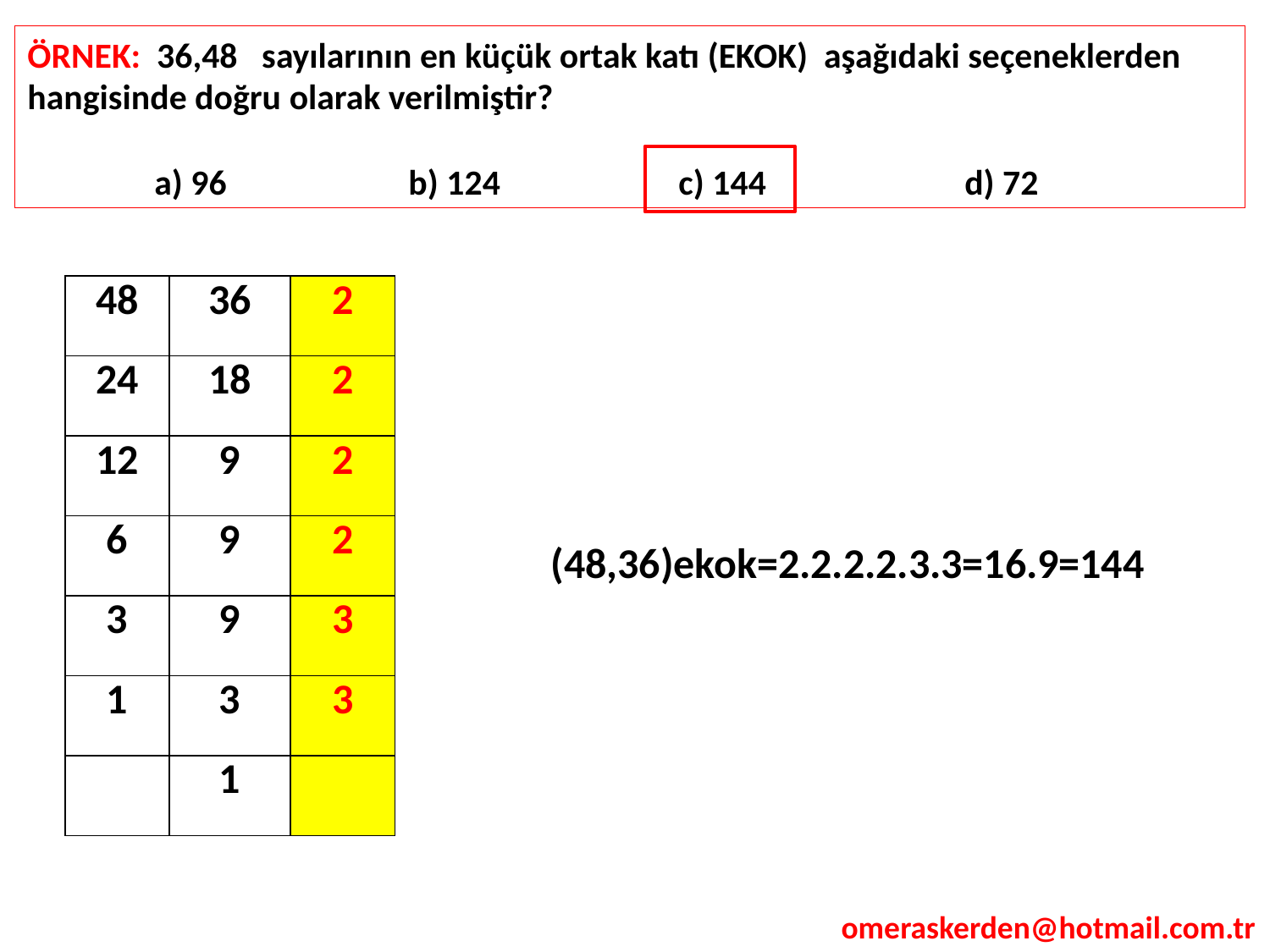

ÖRNEK:  36,48   sayılarının en küçük ortak katı (EKOK)  aşağıdaki seçeneklerden hangisinde doğru olarak verilmiştir?

	a) 96            	b) 124        	  c) 144      	      d) 72

| 48 | 36 | 2 |
| --- | --- | --- |
| 24 | 18 | 2 |
| 12 | 9 | 2 |
| 6 | 9 | 2 |
| 3 | 9 | 3 |
| 1 | 3 | 3 |
|  | 1 |  |
(48,36)ekok=2.2.2.2.3.3=16.9=144
omeraskerden@hotmail.com.tr